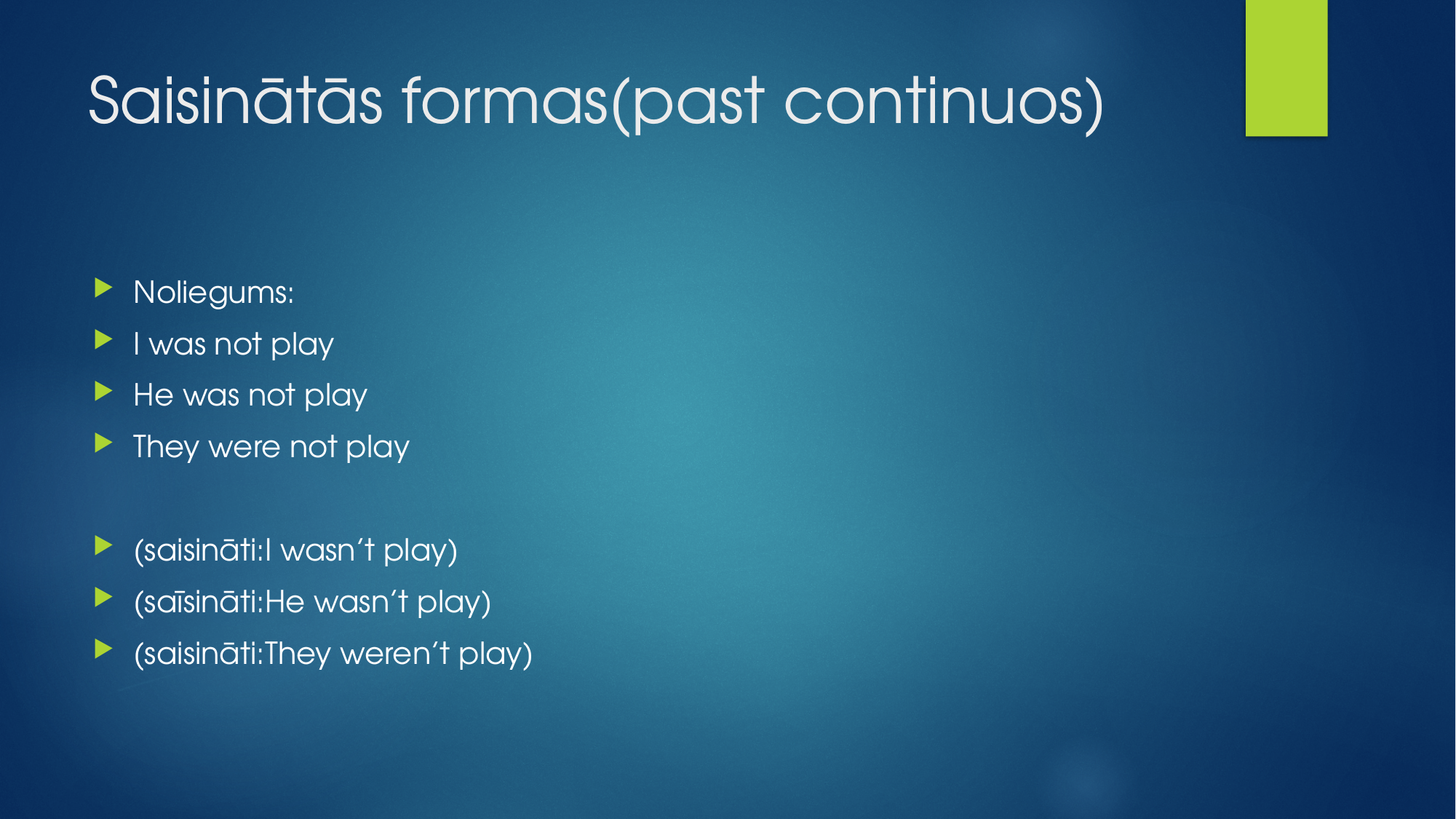

# Saisinātās formas(past continuos)
Noliegums:
I was not play
He was not play
They were not play

(saisināti:I wasn’t play)
(saīsināti:He wasn’t play)
(saisināti:They weren’t play)